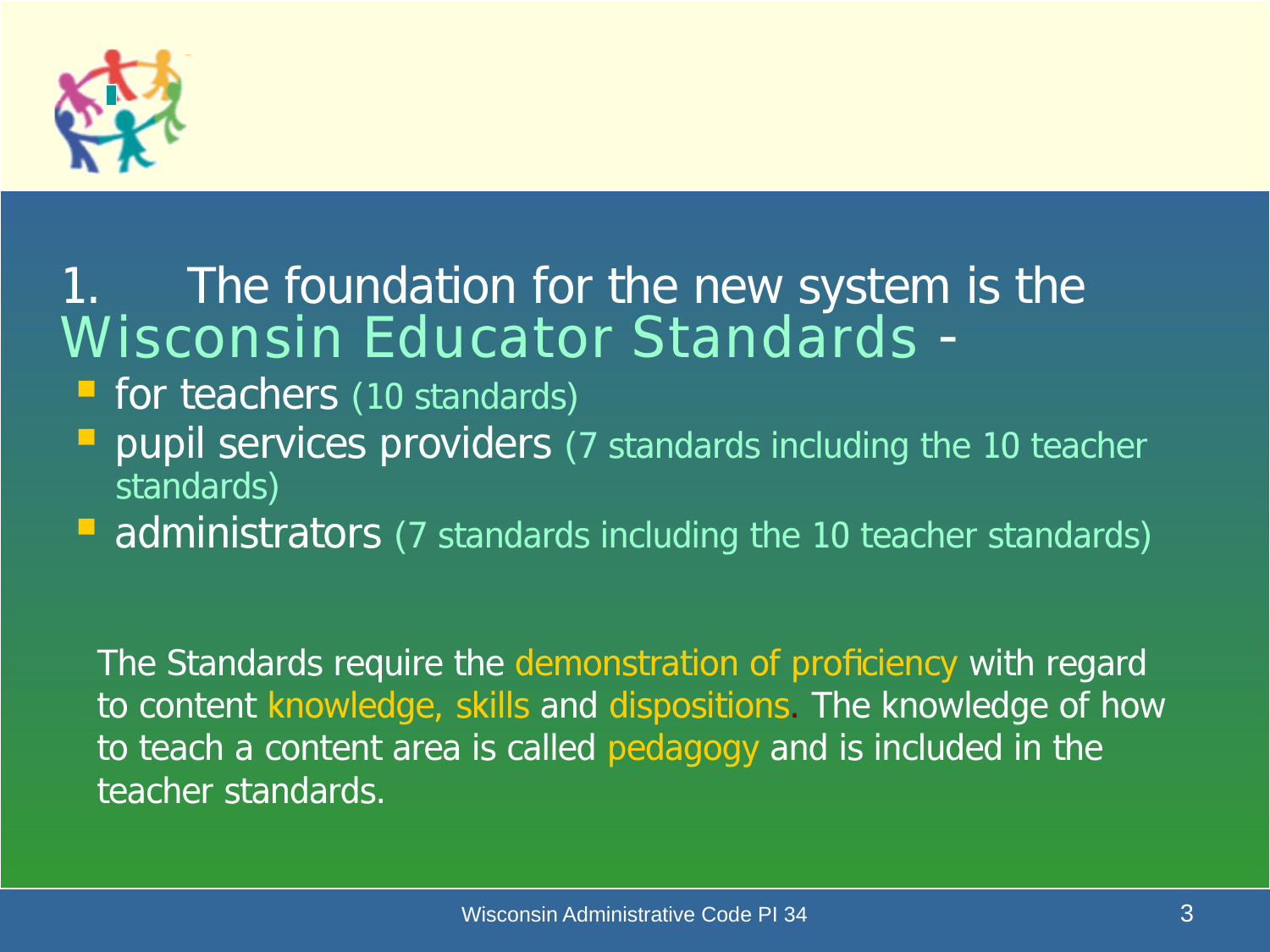

1.	The foundation for the new system is the Wisconsin Educator Standards -
for teachers (10 standards)
pupil services providers (7 standards including the 10 teacher standards)
administrators (7 standards including the 10 teacher standards)
The Standards require the demonstration of proficiency with regard to content knowledge, skills and dispositions. The knowledge of how to teach a content area is called pedagogy and is included in the teacher standards.
Wisconsin Administrative Code PI 34
3